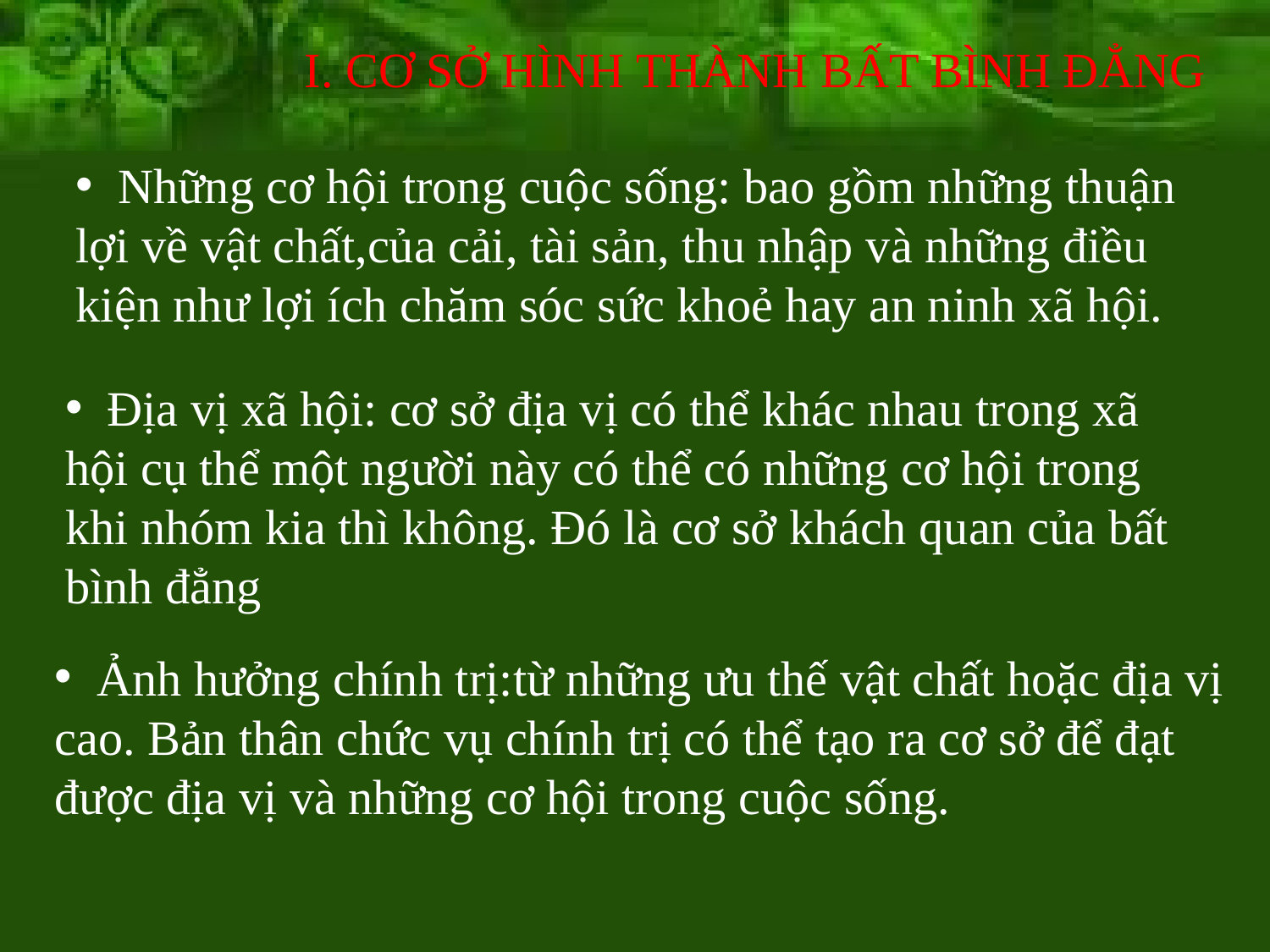

I. CƠ SỞ HÌNH THÀNH BẤT BÌNH ĐẲNG
  Những cơ hội trong cuộc sống: bao gồm những thuận lợi về vật chất,của cải, tài sản, thu nhập và những điều kiện như lợi ích chăm sóc sức khoẻ hay an ninh xã hội.
  Địa vị xã hội: cơ sở địa vị có thể khác nhau trong xã hội cụ thể một người này có thể có những cơ hội trong khi nhóm kia thì không. Đó là cơ sở khách quan của bất bình đẳng

  Ảnh hưởng chính trị:từ những ưu thế vật chất hoặc địa vị cao. Bản thân chức vụ chính trị có thể tạo ra cơ sở để đạt được địa vị và những cơ hội trong cuộc sống.